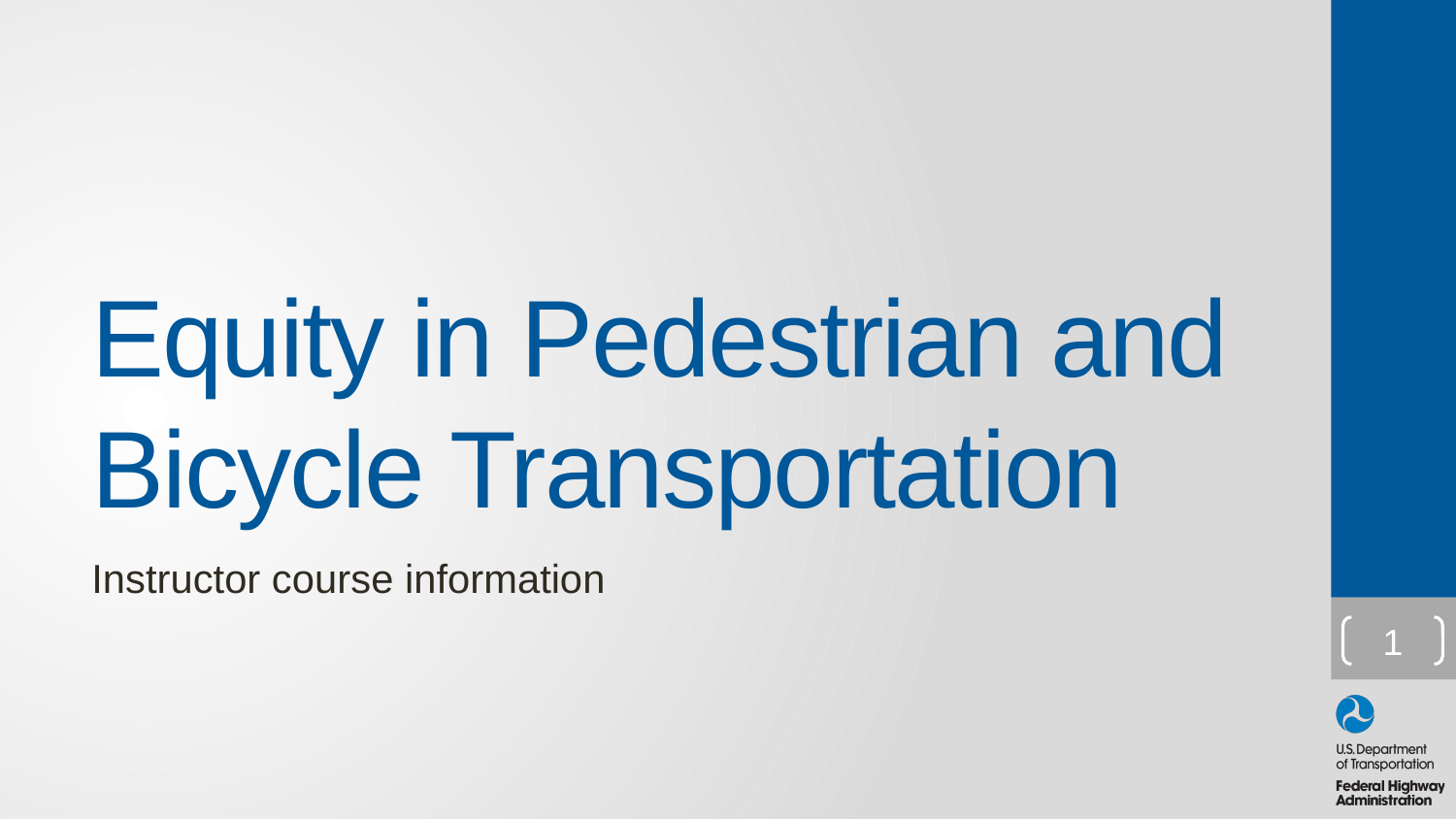

# Equity in Pedestrian and Bicycle Transportation
Instructor course information
1